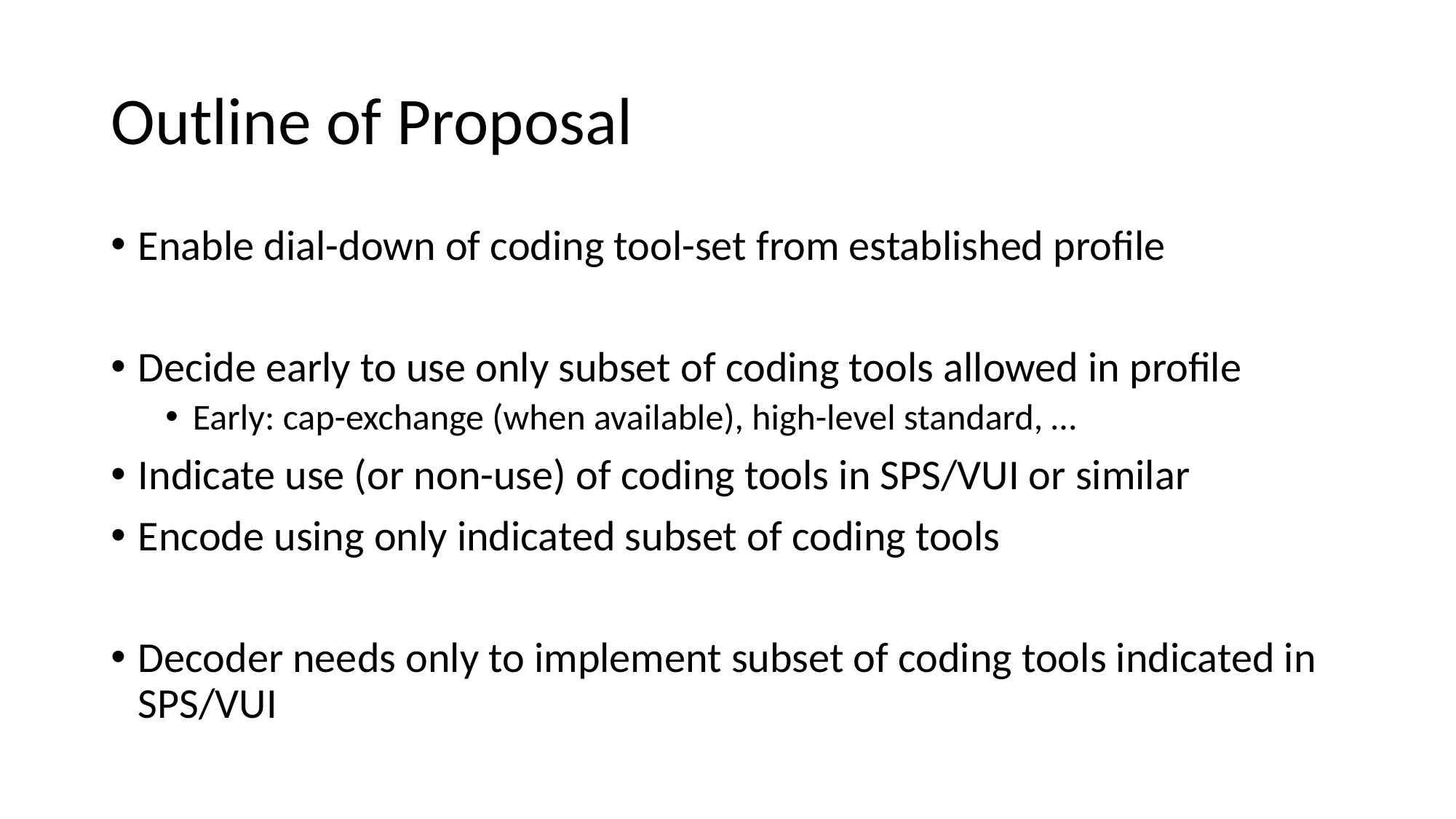

# Outline of Proposal
Enable dial-down of coding tool-set from established profile

Decide early to use only subset of coding tools allowed in profile
Early: cap-exchange (when available), high-level standard, …
Indicate use (or non-use) of coding tools in SPS/VUI or similar
Encode using only indicated subset of coding tools

Decoder needs only to implement subset of coding tools indicated in SPS/VUI